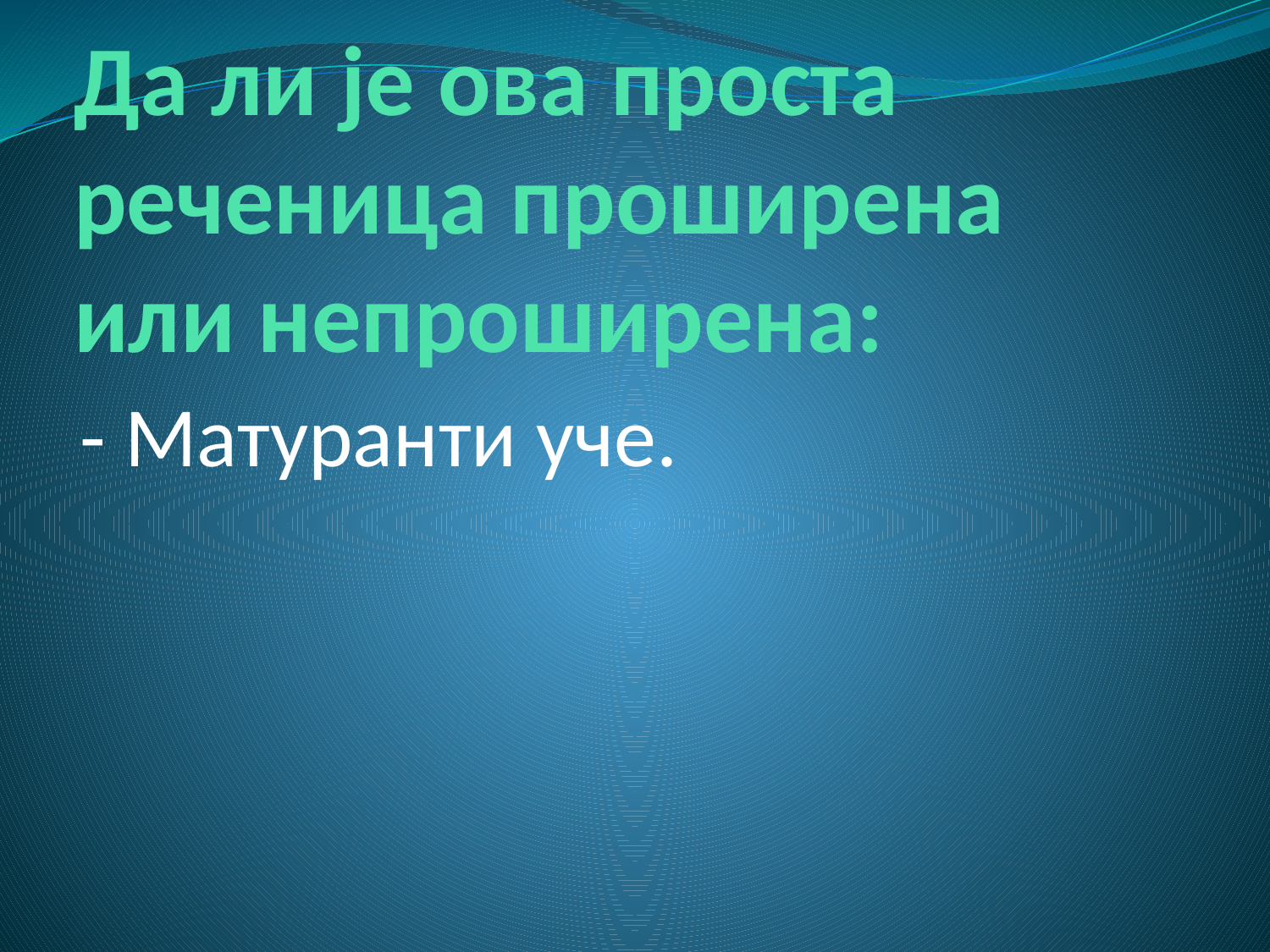

# Да ли је ова проста реченица проширена или непроширена:
- Матуранти уче.